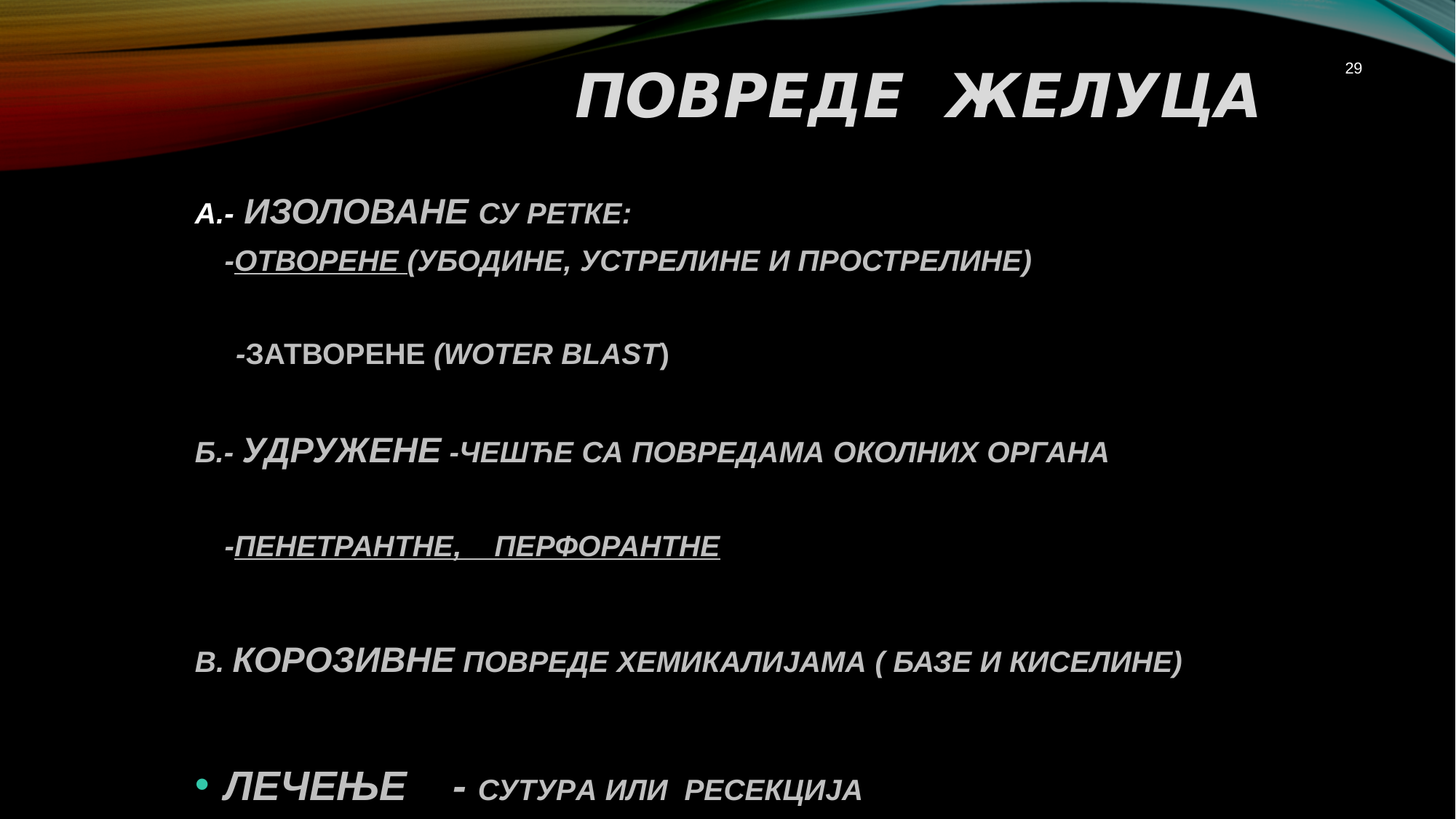

# ПОВРЕДЕ  ЖЕЛУЦА
29
A.- ИЗОЛОВАНЕ СУ РЕТКЕ:
	-ОТВОРЕНЕ (УБОДИНЕ, УСТРЕЛИНЕ И ПРОСТРЕЛИНЕ)

     -ЗАТВОРЕНЕ (WOTER BLAST)

Б.- УДРУЖЕНЕ -ЧЕШЋЕ СА ПОВРЕДАМА ОКОЛНИХ ОРГАНА

		-ПЕНЕТРАНТНЕ,    ПЕРФОРАНТНЕ

В. КОРОЗИВНЕ ПОВРЕДЕ ХЕМИКАЛИЈАМА ( БАЗЕ И КИСЕЛИНЕ)

ЛЕЧЕЊЕ    - СУТУРА ИЛИ  РЕСЕКЦИЈА